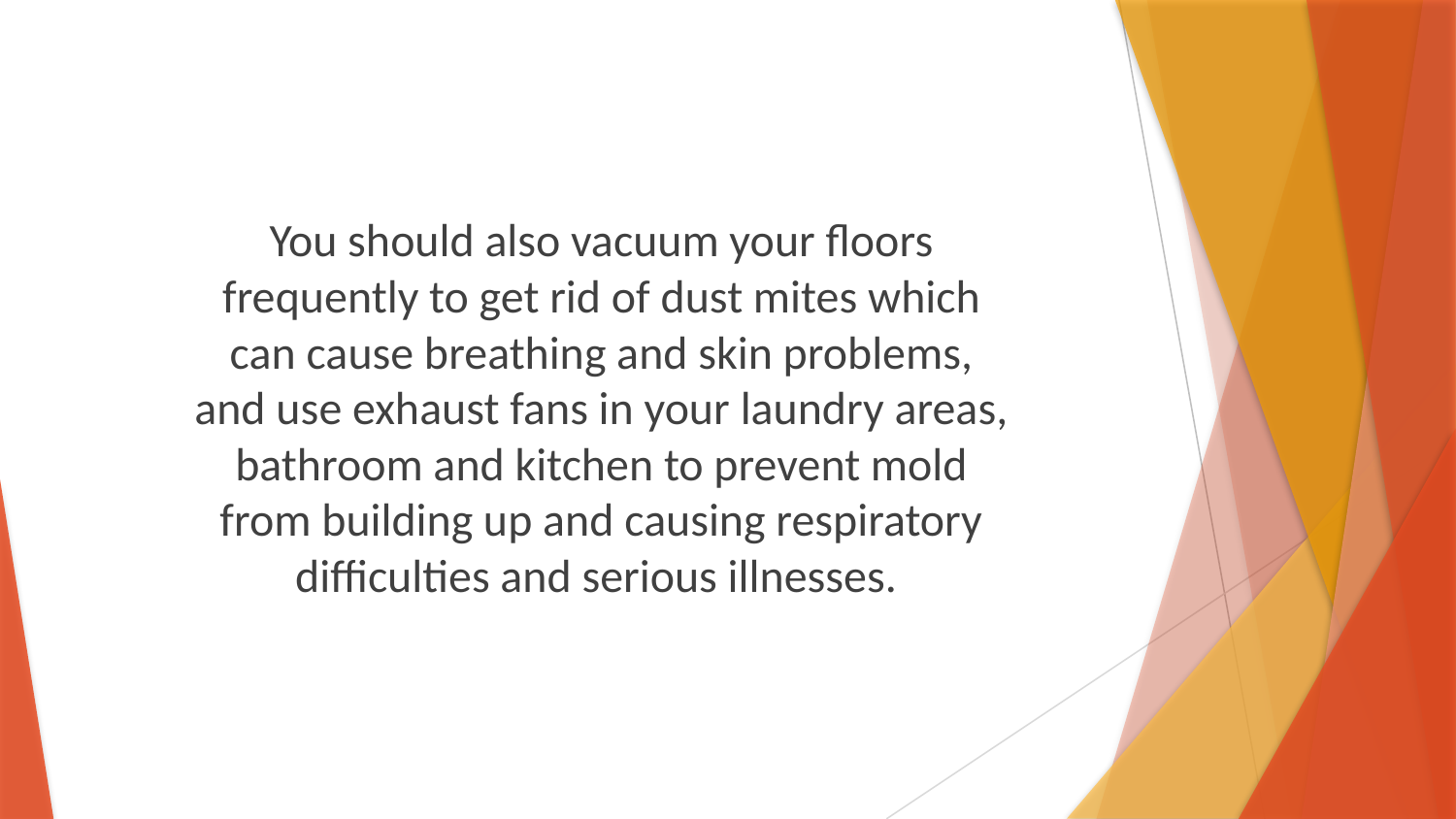

You should also vacuum your floors frequently to get rid of dust mites which can cause breathing and skin problems, and use exhaust fans in your laundry areas, bathroom and kitchen to prevent mold from building up and causing respiratory difficulties and serious illnesses.